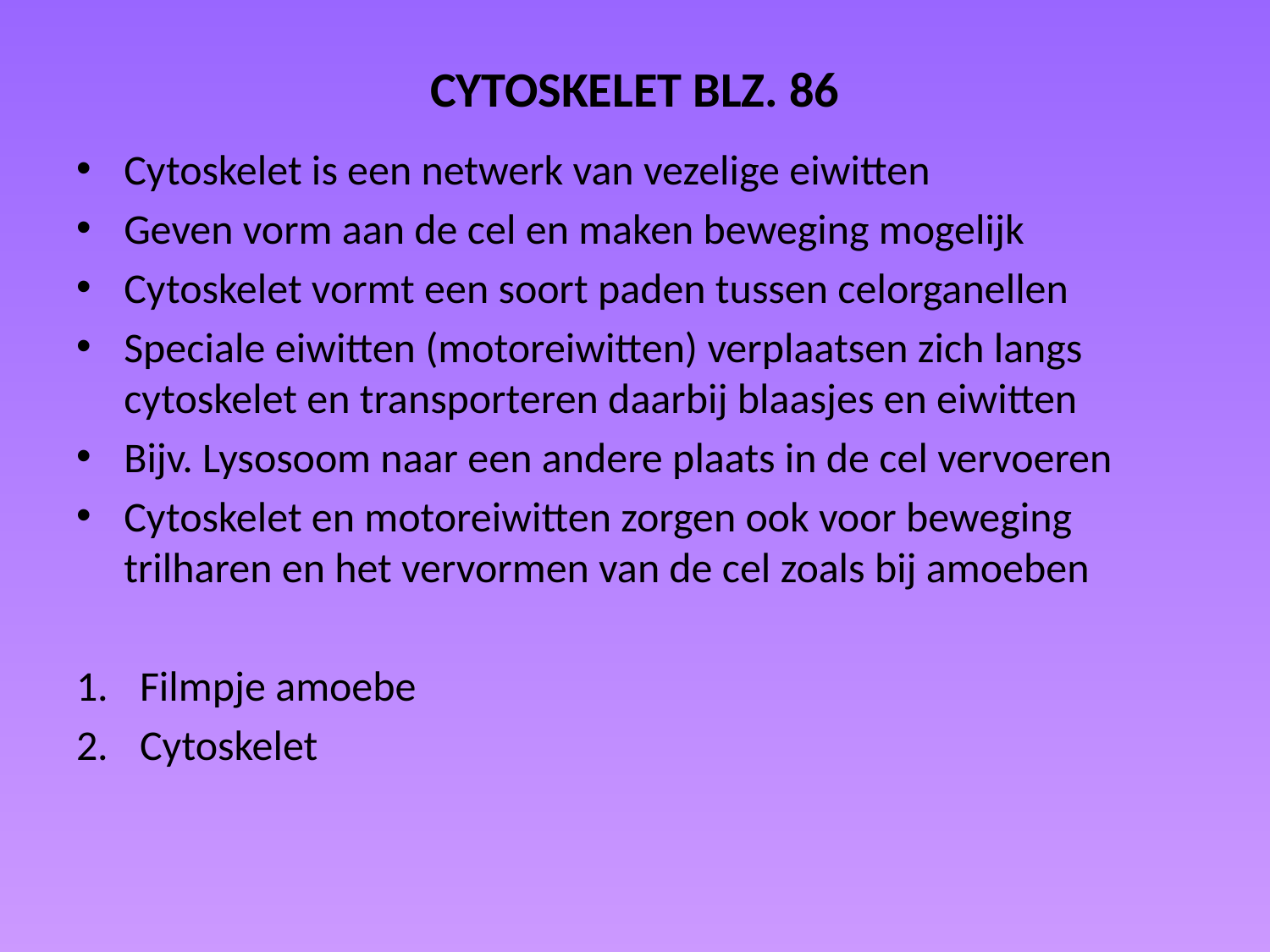

# CYTOSKELET BLZ. 86
Cytoskelet is een netwerk van vezelige eiwitten
Geven vorm aan de cel en maken beweging mogelijk
Cytoskelet vormt een soort paden tussen celorganellen
Speciale eiwitten (motoreiwitten) verplaatsen zich langs cytoskelet en transporteren daarbij blaasjes en eiwitten
Bijv. Lysosoom naar een andere plaats in de cel vervoeren
Cytoskelet en motoreiwitten zorgen ook voor beweging trilharen en het vervormen van de cel zoals bij amoeben

Filmpje amoebe
Cytoskelet